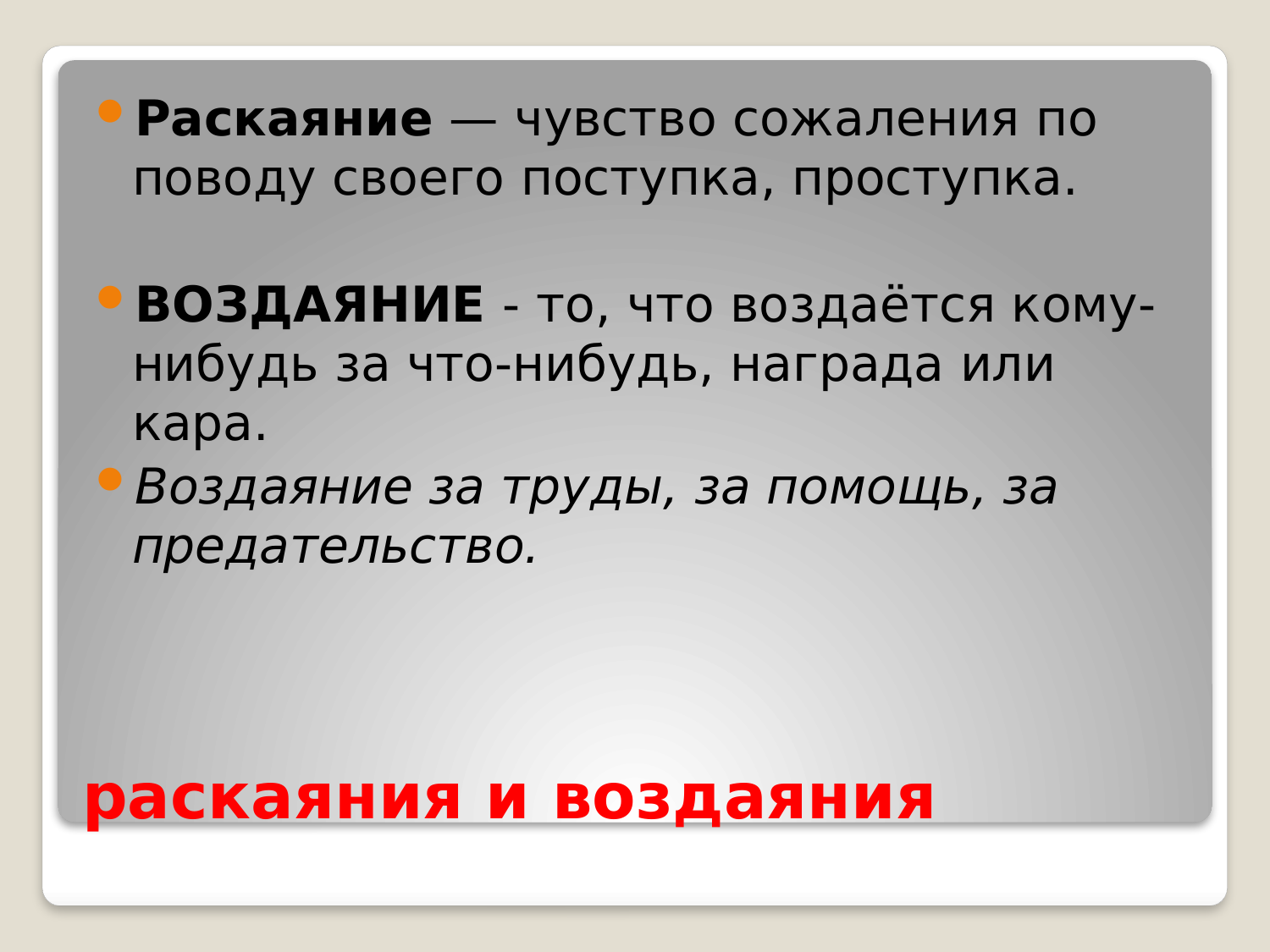

Раскаяние — чувство сожаления по поводу своего поступка, проступка.

ВОЗДАЯНИЕ - то, что воздаётся кому-нибудь за что-нибудь, награда или кара.
Воздаяние за труды, за помощь, за предательство.
# раскаяния и воздаяния